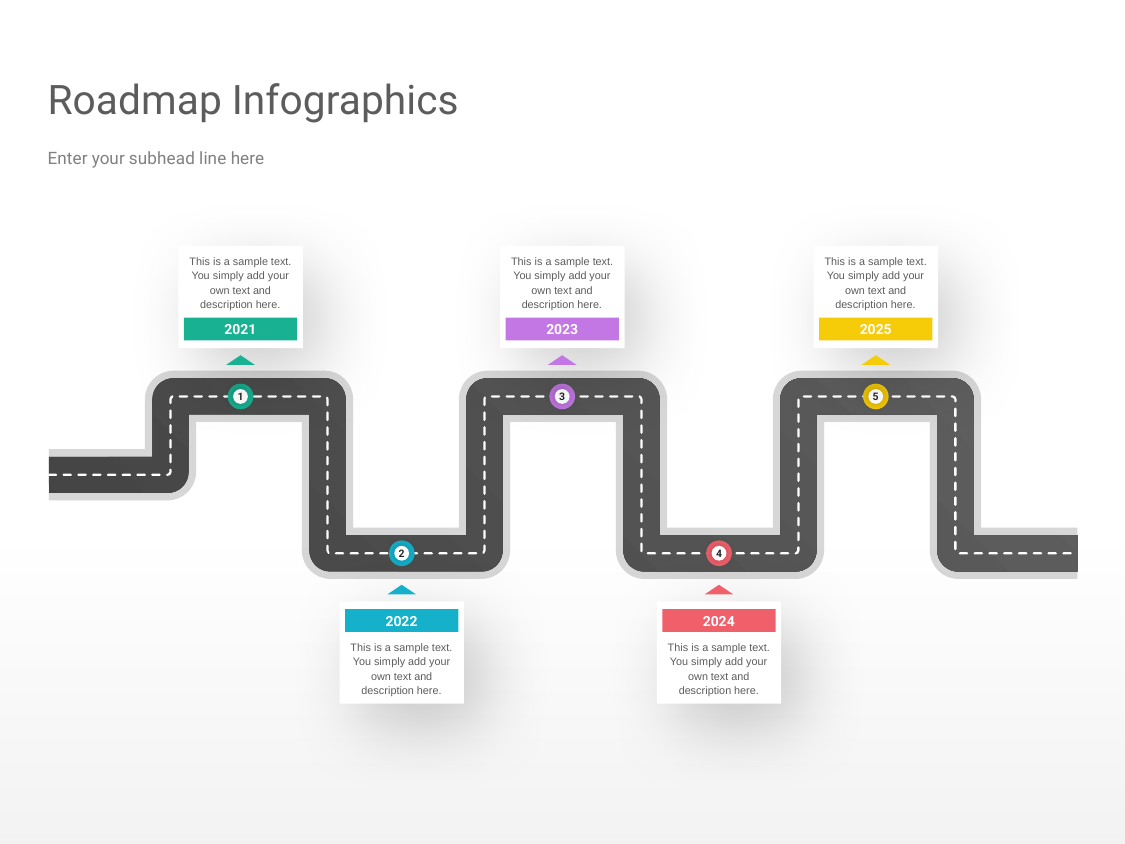

# Roadmap Infographics
Enter your subhead line here

This is a sample text. You simply add your own text and description here.
This is a sample text. You simply add your own text and description here.
This is a sample text. You simply add your own text and description here.
2021
2023
2025

1
3
5

2
4

2022
2024
This is a sample text. You simply add your own text and description here.
This is a sample text. You simply add your own text and description here.